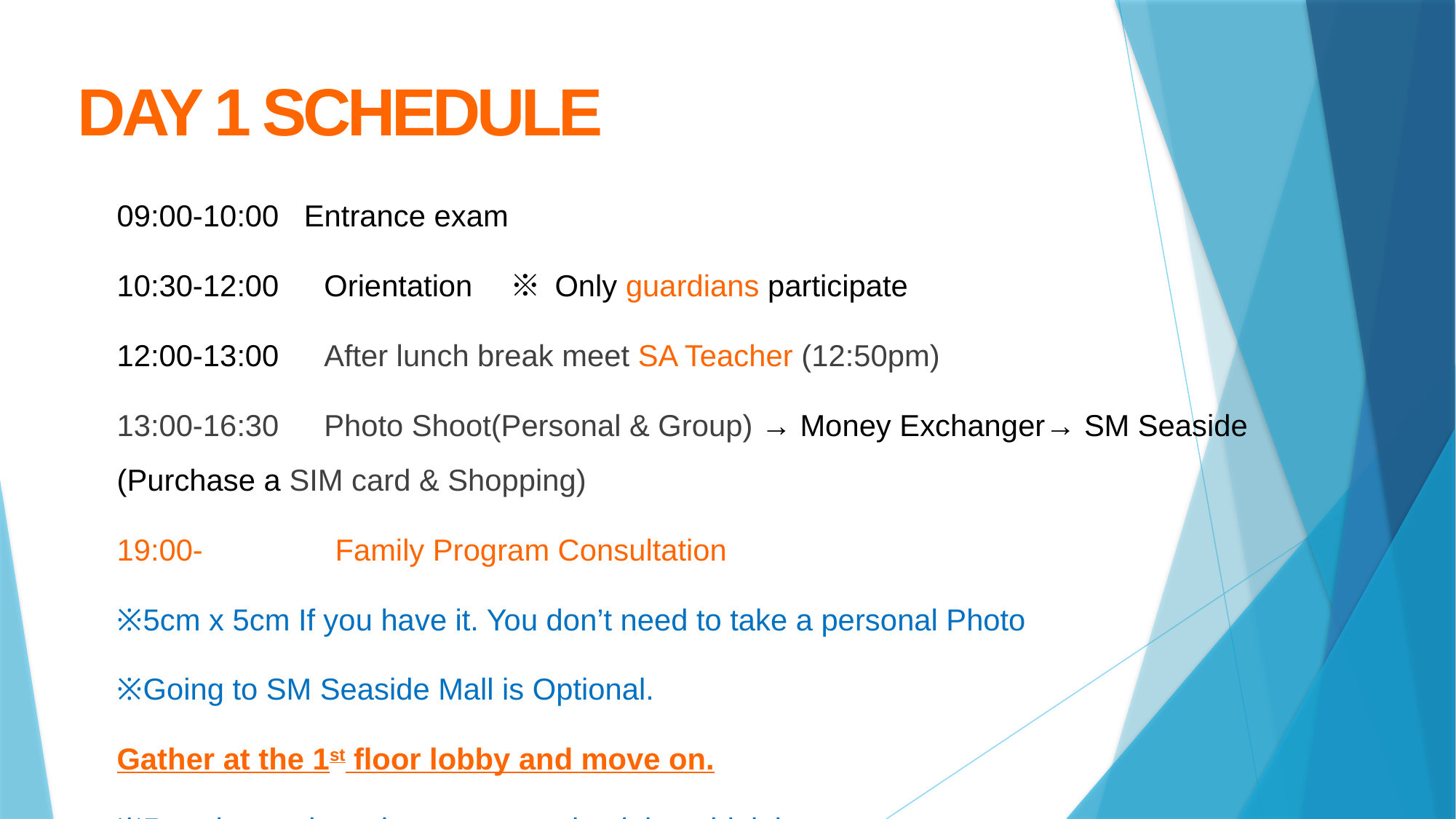

Day 1 schedule
09:00-10:00   Entrance exam
10:30-12:00　Orientation　※ Only guardians participate
12:00-13:00　After lunch break meet SA Teacher (12:50pm)
13:00-16:30　Photo Shoot(Personal & Group) → Money Exchanger→ SM Seaside (Purchase a SIM card & Shopping)
19:00-        	Family Program Consultation
※ 5cm x 5cm If you have it. You don’t need to take a personal Photo
※ Going to SM Seaside Mall is Optional.
Gather at the 1st floor lobby and move on.
※ Regular students have to come back by midnight